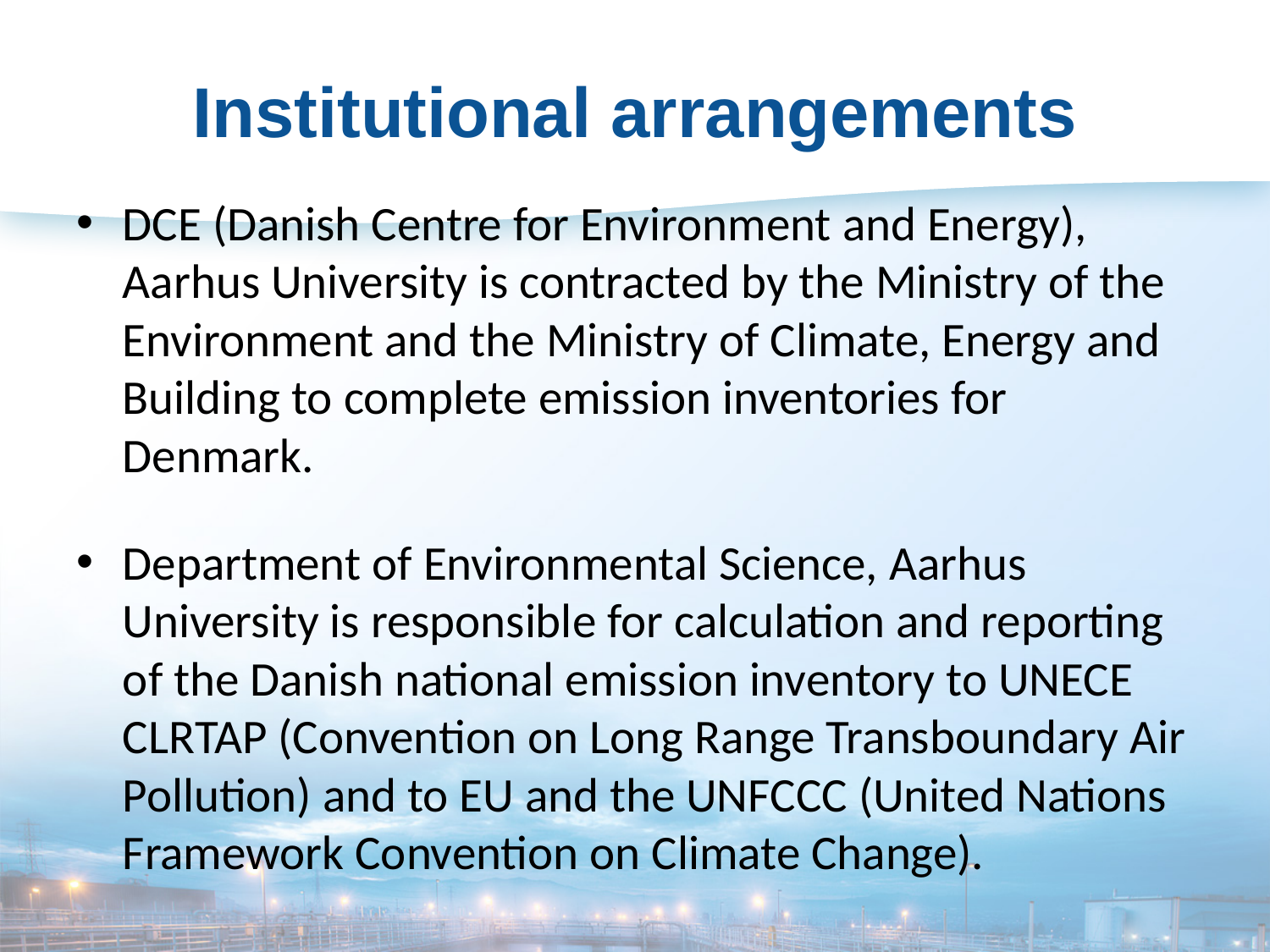

# Institutional arrangements
DCE (Danish Centre for Environment and Energy), Aarhus University is contracted by the Ministry of the Environment and the Ministry of Climate, Energy and Building to complete emission inventories for Denmark.
Department of Environmental Science, Aarhus University is responsible for calculation and reporting of the Danish national emission inventory to UNECE CLRTAP (Convention on Long Range Transboundary Air Pollution) and to EU and the UNFCCC (United Nations Framework Convention on Climate Change).